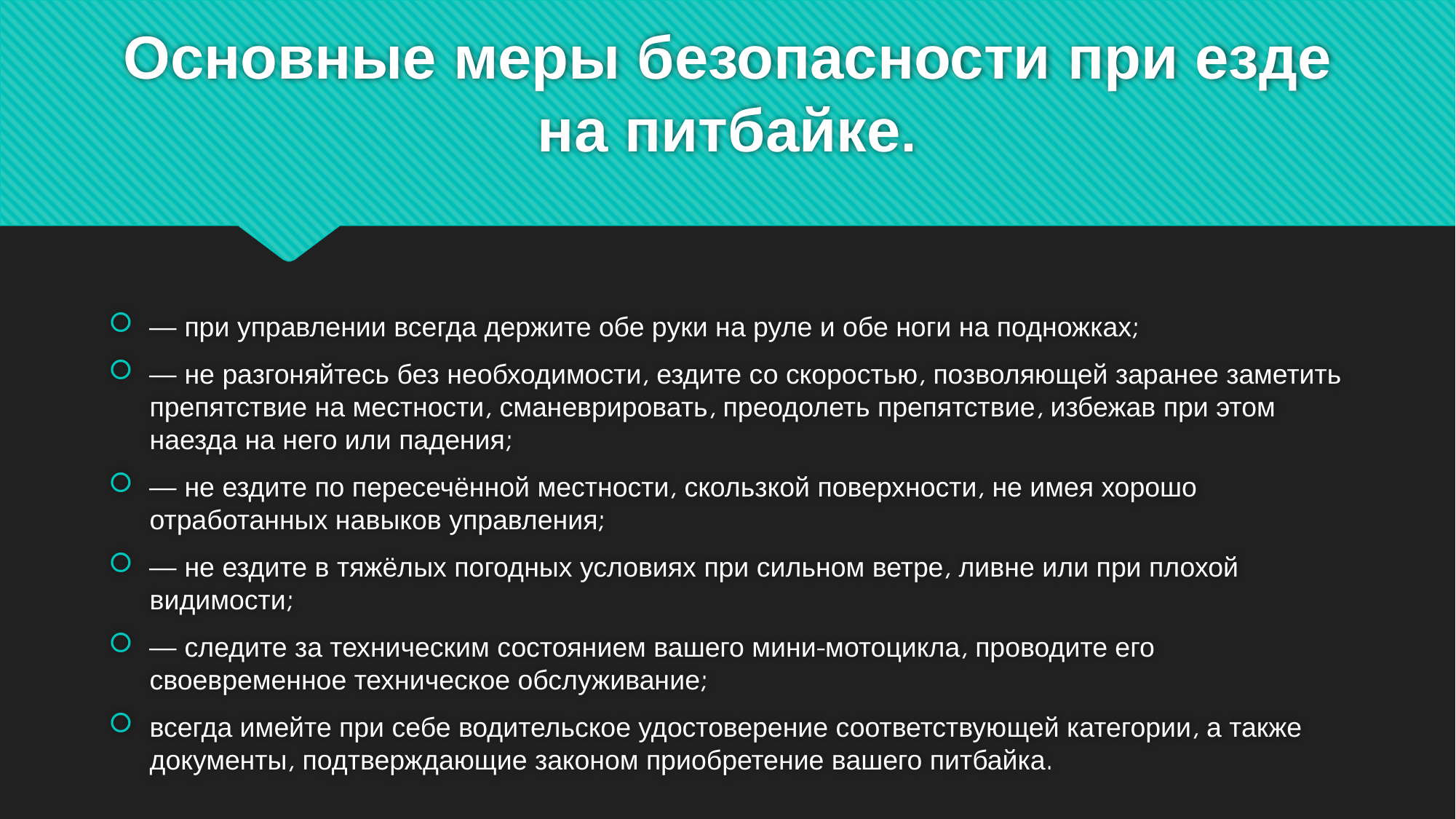

# Основные меры безопасности при езде на питбайке.
— при управлении всегда держите обе руки на руле и обе ноги на подножках;
— не разгоняйтесь без необходимости, ездите со скоростью, позволяющей заранее заметить препятствие на местности, сманеврировать, преодолеть препятствие, избежав при этом наезда на него или падения;
— не ездите по пересечённой местности, скользкой поверхности, не имея хорошо отработанных навыков управления;
— не ездите в тяжёлых погодных условиях при сильном ветре, ливне или при плохой видимости;
— следите за техническим состоянием вашего мини-мотоцикла, проводите его своевременное техническое обслуживание;
всегда имейте при себе водительское удостоверение соответствующей категории, а также документы, подтверждающие законом приобретение вашего питбайка.